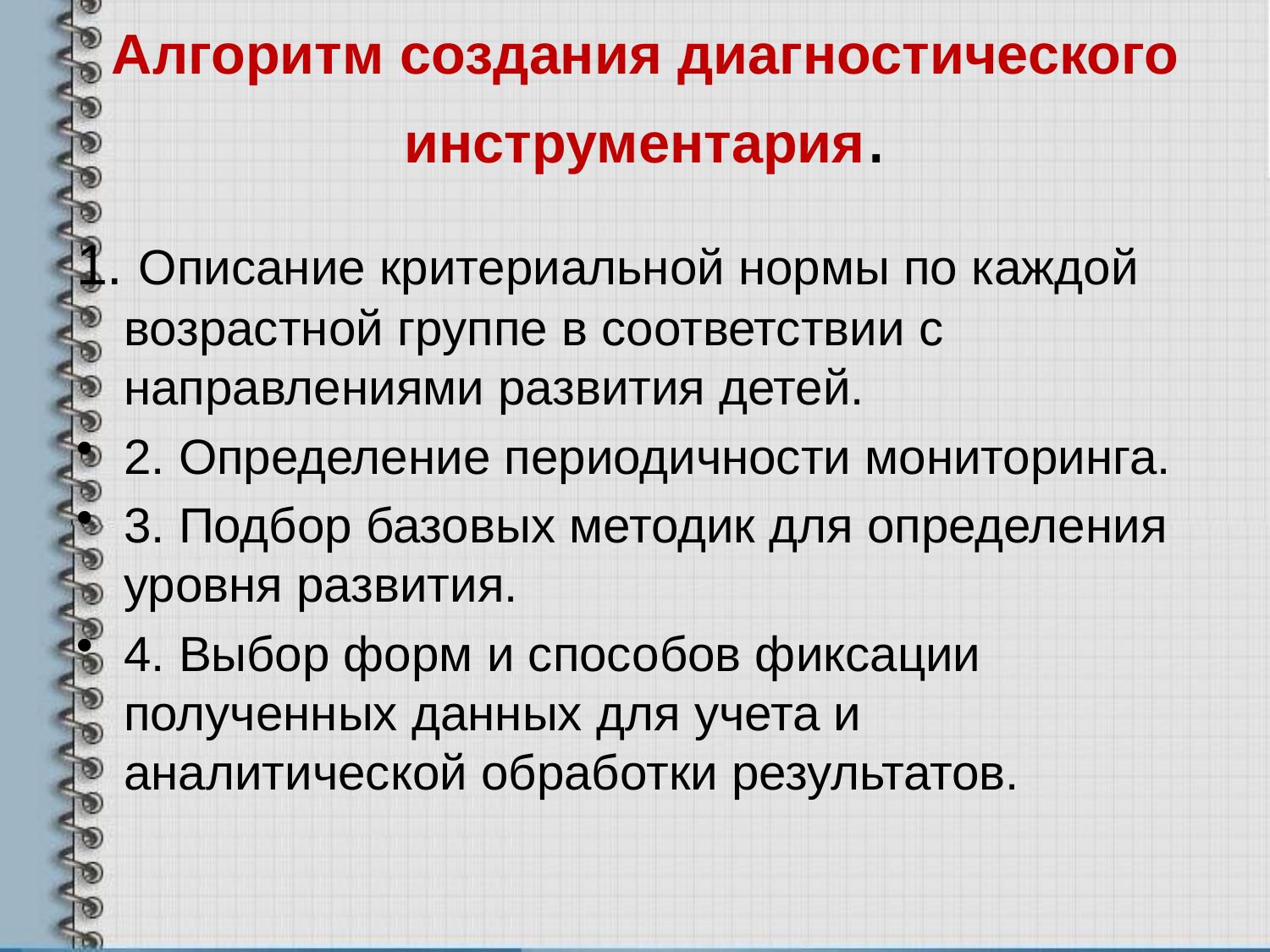

# Алгоритм создания диагностического инструментария.
1. Описание критериальной нормы по каждой возрастной группе в соответствии с направлениями развития детей.
2. Определение периодичности мониторинга.
3. Подбор базовых методик для определения уровня развития.
4. Выбор форм и способов фиксации полученных данных для учета и аналитической обработки результатов.